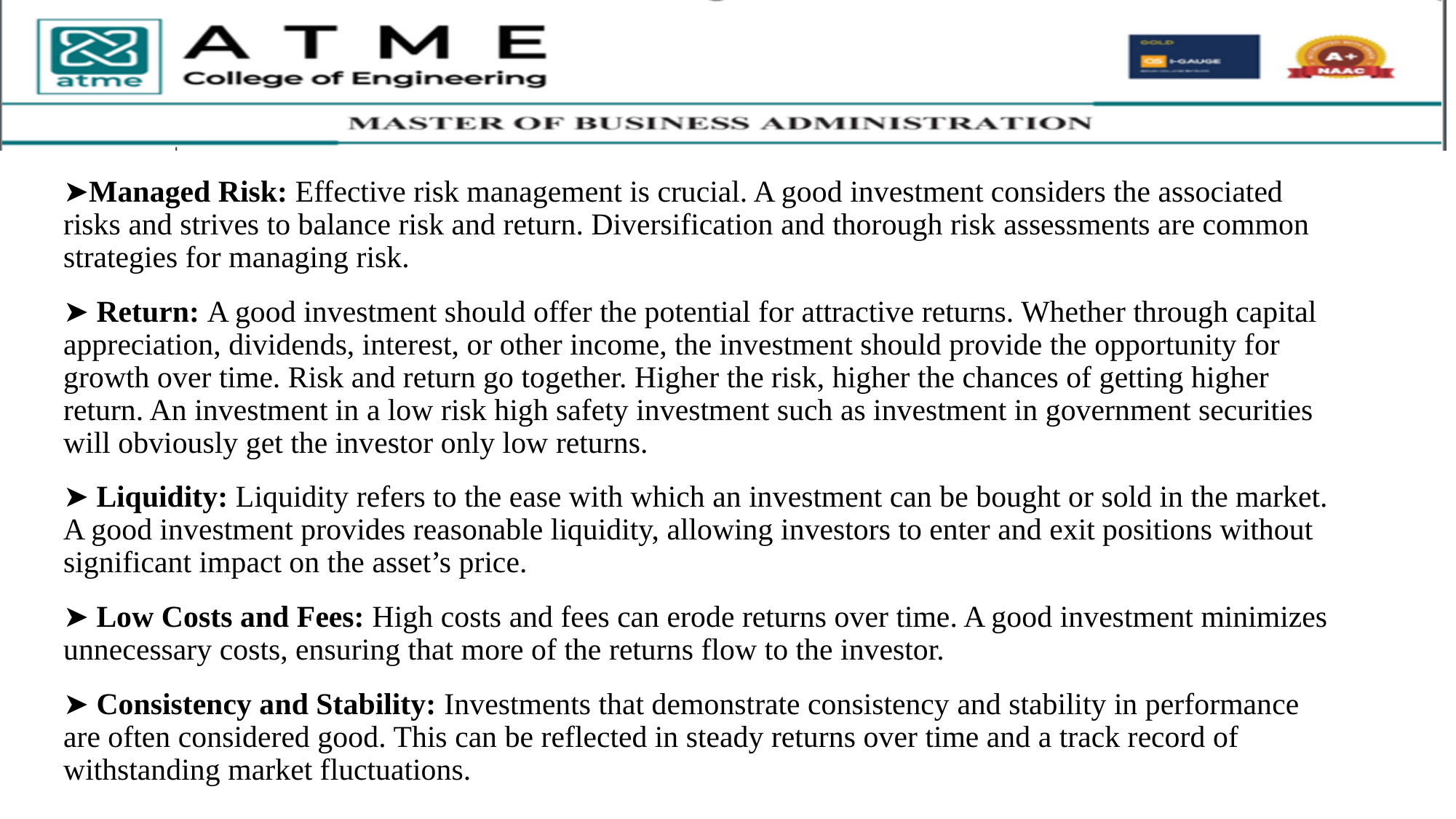

➤Managed Risk: Effective risk management is crucial. A good investment considers the associated risks and strives to balance risk and return. Diversification and thorough risk assessments are common strategies for managing risk.
➤ Return: A good investment should offer the potential for attractive returns. Whether through capital appreciation, dividends, interest, or other income, the investment should provide the opportunity for growth over time. Risk and return go together. Higher the risk, higher the chances of getting higher return. An investment in a low risk high safety investment such as investment in government securities will obviously get the investor only low returns.
➤ Liquidity: Liquidity refers to the ease with which an investment can be bought or sold in the market. A good investment provides reasonable liquidity, allowing investors to enter and exit positions without significant impact on the asset’s price.
➤ Low Costs and Fees: High costs and fees can erode returns over time. A good investment minimizes unnecessary costs, ensuring that more of the returns flow to the investor.
➤ Consistency and Stability: Investments that demonstrate consistency and stability in performance are often considered good. This can be reflected in steady returns over time and a track record of withstanding market fluctuations.